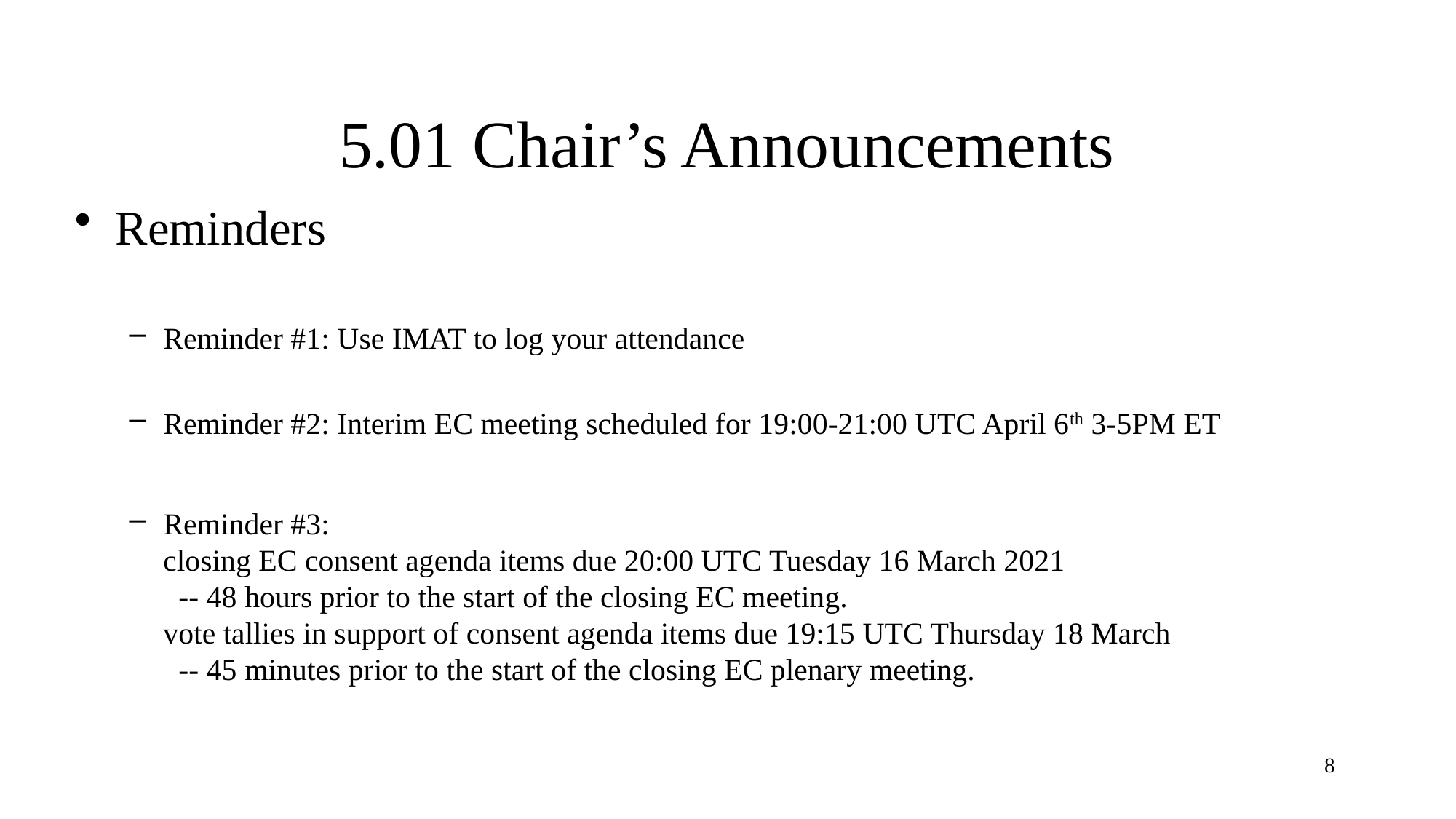

# 5.01 Chair’s Announcements
Reminders

Reminder #1: Use IMAT to log your attendance

Reminder #2: Interim EC meeting scheduled for 19:00-21:00 UTC April 6th 3-5PM ET

Reminder #3:
closing EC consent agenda items due 20:00 UTC Tuesday 16 March 2021
  -- 48 hours prior to the start of the closing EC meeting.  
vote tallies in support of consent agenda items due 19:15 UTC Thursday 18 March
  -- 45 minutes prior to the start of the closing EC plenary meeting.

8